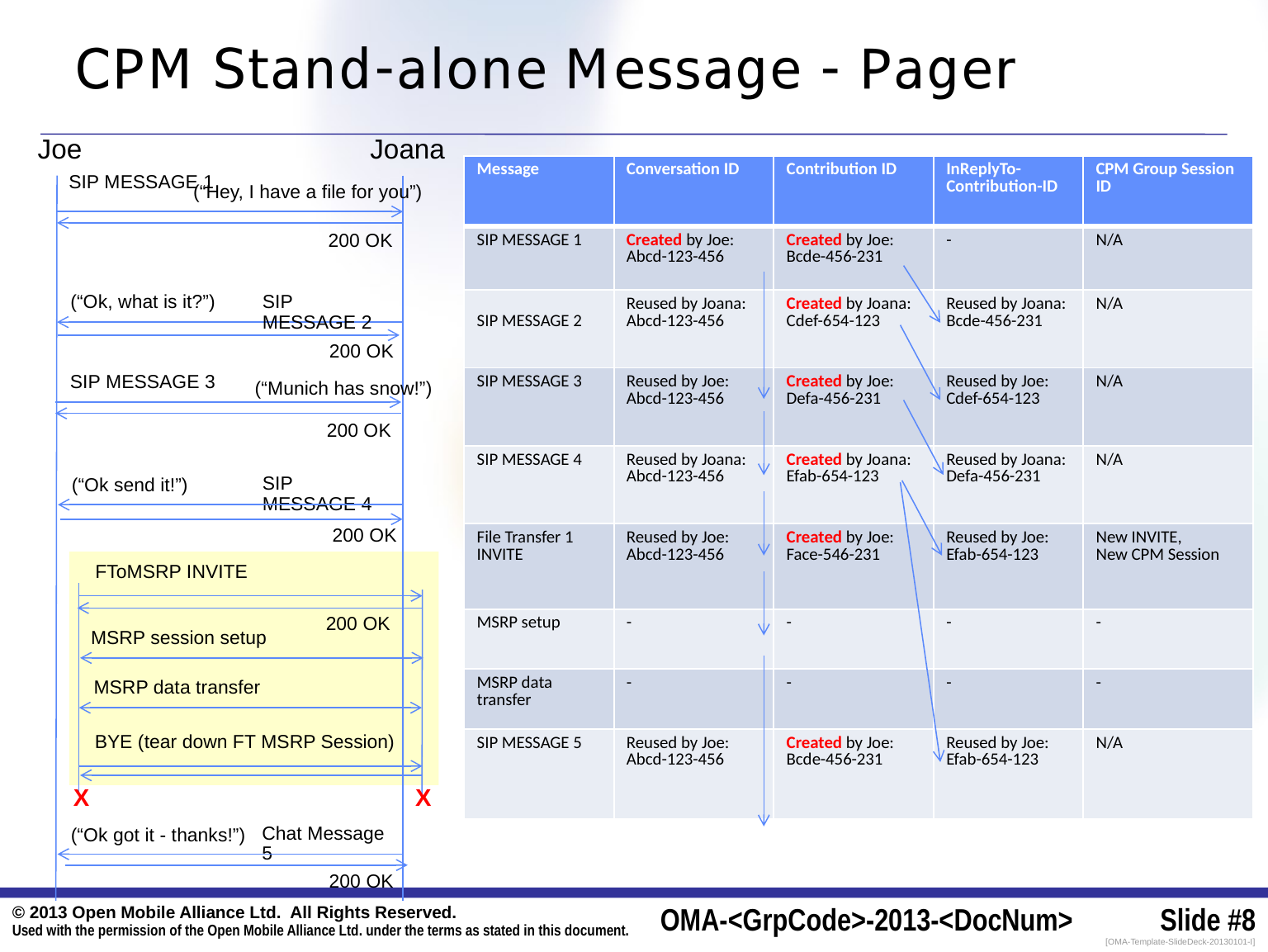

# CPM Stand-alone Message - Pager
Joe
Joana
| Message | Conversation ID | Contribution ID | InReplyTo-Contribution-ID | CPM Group Session ID |
| --- | --- | --- | --- | --- |
| SIP MESSAGE 1 | Created by Joe: Abcd-123-456 | Created by Joe: Bcde-456-231 | - | N/A |
| SIP MESSAGE 2 | Reused by Joana: Abcd-123-456 | Created by Joana: Cdef-654-123 | Reused by Joana: Bcde-456-231 | N/A |
| SIP MESSAGE 3 | Reused by Joe: Abcd-123-456 | Created by Joe: Defa-456-231 | Reused by Joe: Cdef-654-123 | N/A |
| SIP MESSAGE 4 | Reused by Joana: Abcd-123-456 | Created by Joana: Efab-654-123 | Reused by Joana: Defa-456-231 | N/A |
| File Transfer 1 INVITE | Reused by Joe: Abcd-123-456 | Created by Joe: Face-546-231 | Reused by Joe: Efab-654-123 | New INVITE, New CPM Session |
| MSRP setup | - | - | - | - |
| MSRP data transfer | - | - | - | - |
| SIP MESSAGE 5 | Reused by Joe: Abcd-123-456 | Created by Joe: Bcde-456-231 | Reused by Joe: Efab-654-123 | N/A |
SIP MESSAGE 1
(“Hey, I have a file for you”)
200 OK
(“Ok, what is it?”)
SIP MESSAGE 2
200 OK
SIP MESSAGE 3
(“Munich has snow!”)
200 OK
SIP MESSAGE 4
(“Ok send it!”)
200 OK

FToMSRP INVITE
200 OK
MSRP session setup
MSRP data transfer
BYE (tear down FT MSRP Session)
X
X
Chat Message 5
(“Ok got it - thanks!”)
200 OK